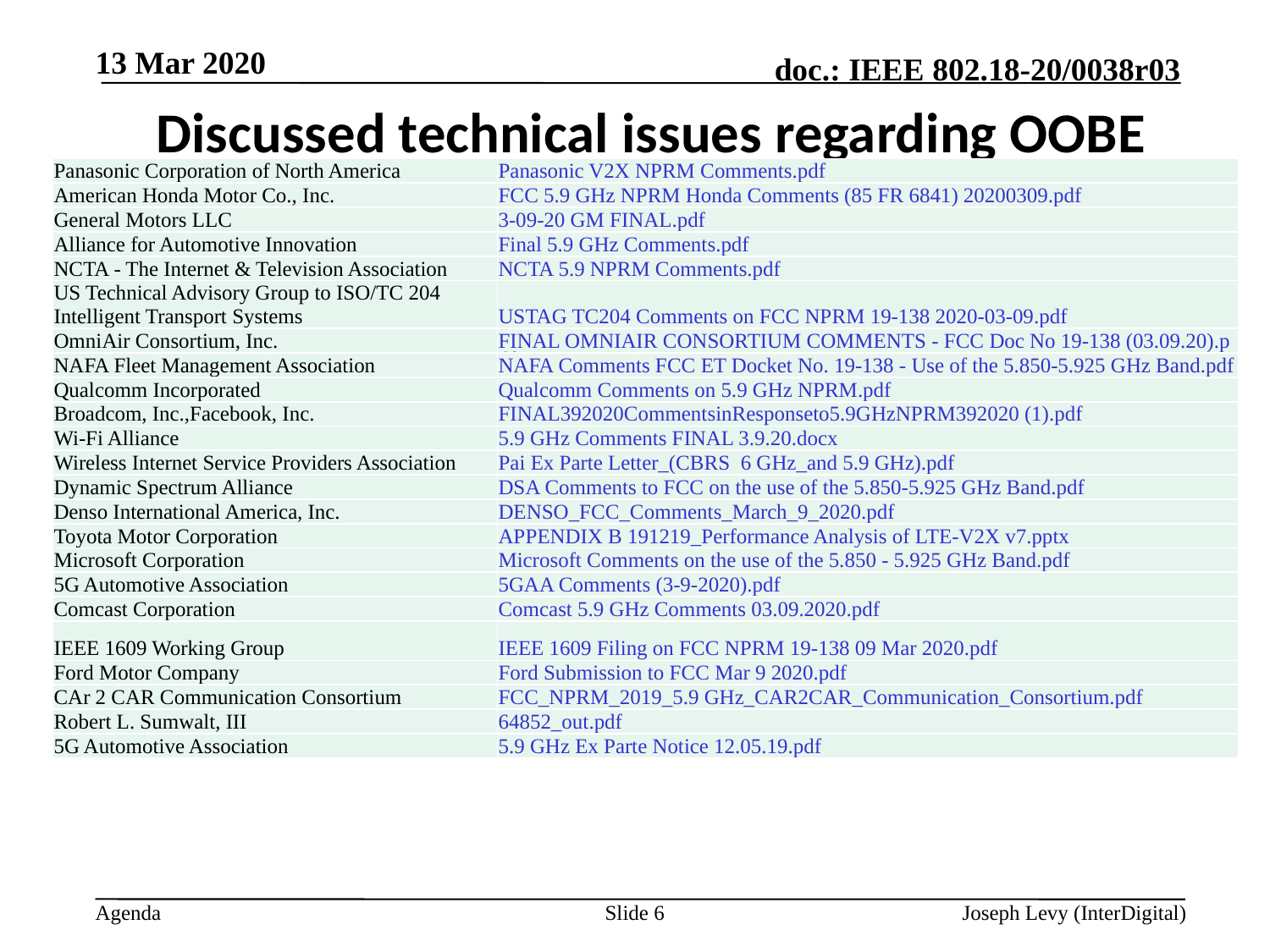

13 Mar 2020
# Discussed technical issues regarding OOBE
| Panasonic Corporation of North America | Panasonic V2X NPRM Comments.pdf |
| --- | --- |
| American Honda Motor Co., Inc. | FCC 5.9 GHz NPRM Honda Comments (85 FR 6841) 20200309.pdf |
| General Motors LLC | 3-09-20 GM FINAL.pdf |
| Alliance for Automotive Innovation | Final 5.9 GHz Comments.pdf |
| NCTA - The Internet & Television Association | NCTA 5.9 NPRM Comments.pdf |
| US Technical Advisory Group to ISO/TC 204 Intelligent Transport Systems | USTAG TC204 Comments on FCC NPRM 19-138 2020-03-09.pdf |
| OmniAir Consortium, Inc. | FINAL OMNIAIR CONSORTIUM COMMENTS - FCC Doc No 19-138 (03.09.20).pdf |
| NAFA Fleet Management Association | NAFA Comments FCC ET Docket No. 19-138 - Use of the 5.850-5.925 GHz Band.pdf |
| Qualcomm Incorporated | Qualcomm Comments on 5.9 GHz NPRM.pdf |
| Broadcom, Inc.,Facebook, Inc. | FINAL392020CommentsinResponseto5.9GHzNPRM392020 (1).pdf |
| Wi-Fi Alliance | 5.9 GHz Comments FINAL 3.9.20.docx |
| Wireless Internet Service Providers Association | Pai Ex Parte Letter\_(CBRS 6 GHz\_and 5.9 GHz).pdf |
| Dynamic Spectrum Alliance | DSA Comments to FCC on the use of the 5.850-5.925 GHz Band.pdf |
| Denso International America, Inc. | DENSO\_FCC\_Comments\_March\_9\_2020.pdf |
| Toyota Motor Corporation | APPENDIX B 191219\_Performance Analysis of LTE-V2X v7.pptx |
| Microsoft Corporation | Microsoft Comments on the use of the 5.850 - 5.925 GHz Band.pdf |
| 5G Automotive Association | 5GAA Comments (3-9-2020).pdf |
| Comcast Corporation | Comcast 5.9 GHz Comments 03.09.2020.pdf |
| IEEE 1609 Working Group | IEEE 1609 Filing on FCC NPRM 19-138 09 Mar 2020.pdf |
| Ford Motor Company | Ford Submission to FCC Mar 9 2020.pdf |
| CAr 2 CAR Communication Consortium | FCC\_NPRM\_2019\_5.9 GHz\_CAR2CAR\_Communication\_Consortium.pdf |
| Robert L. Sumwalt, III | 64852\_out.pdf |
| 5G Automotive Association | 5.9 GHz Ex Parte Notice 12.05.19.pdf |
Slide 6
Joseph Levy (InterDigital)